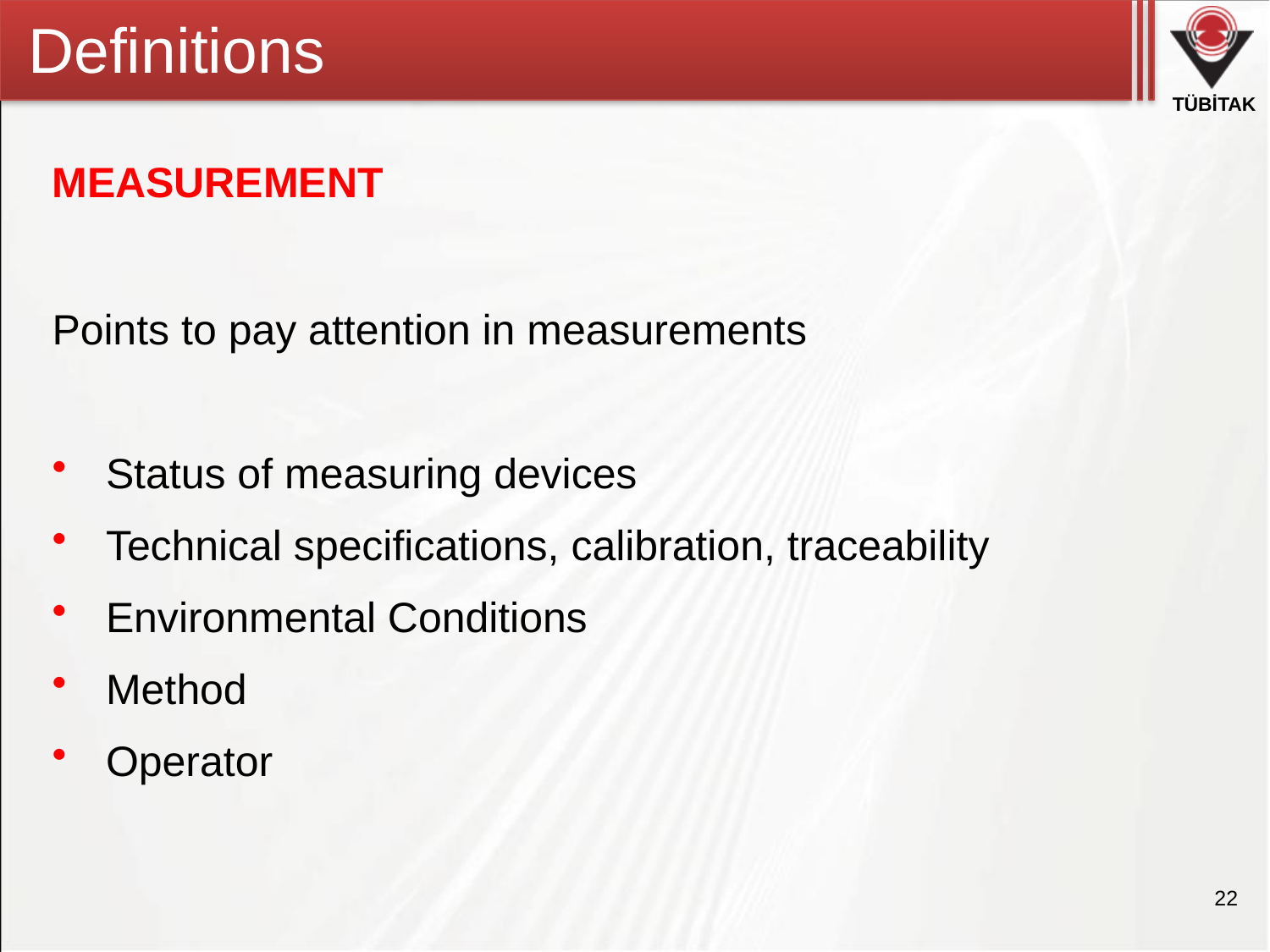

Definitions
MEASUREMENT

Points to pay attention in measurements

  Status of measuring devices
  Technical specifications, calibration, traceability
  Environmental Conditions
  Method
  Operator

22